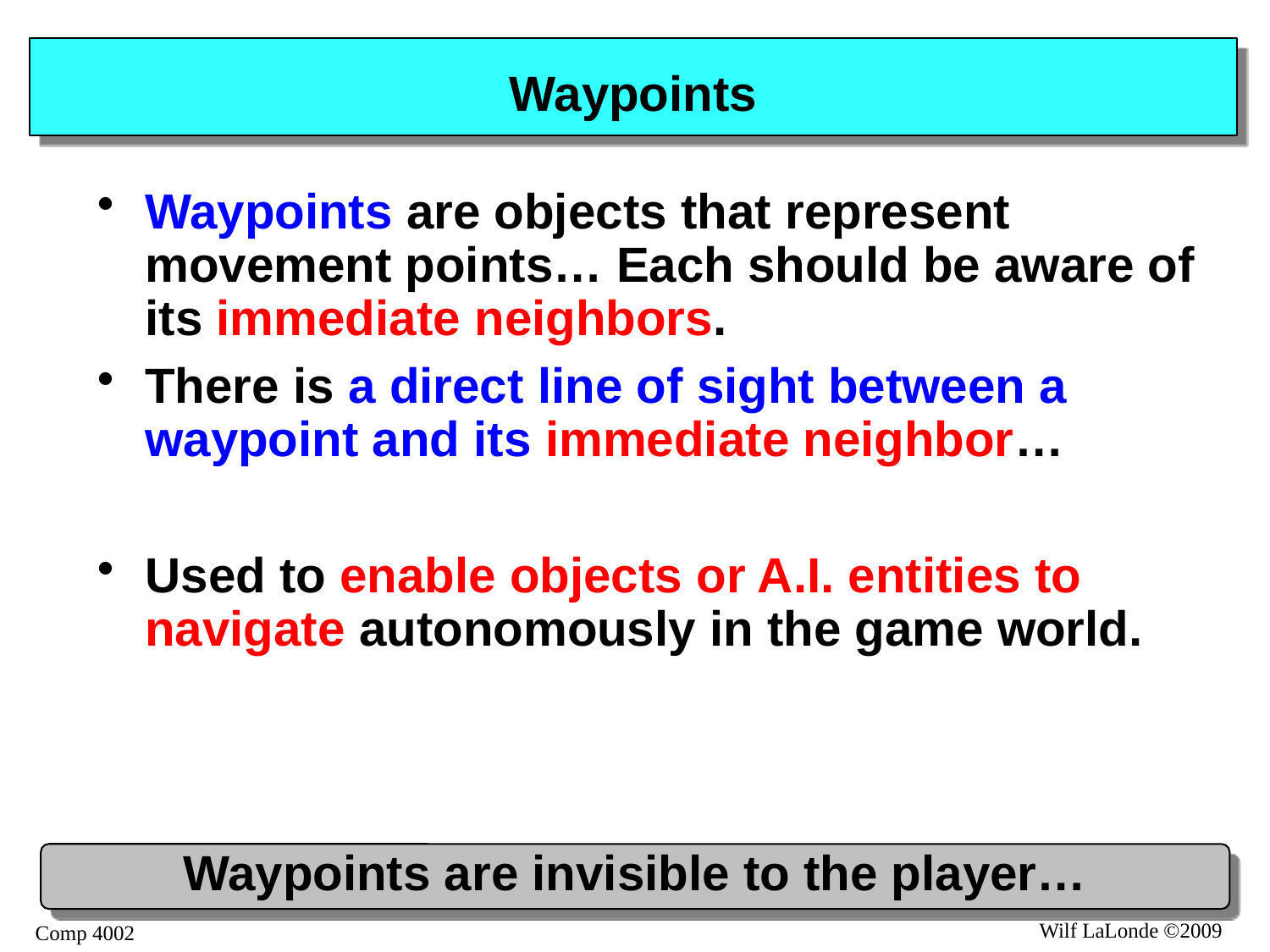

# Waypoints
Waypoints are objects that represent movement points… Each should be aware of its immediate neighbors.
There is a direct line of sight between a waypoint and its immediate neighbor…

Used to enable objects or A.I. entities to navigate autonomously in the game world.
Waypoints are invisible to the player…